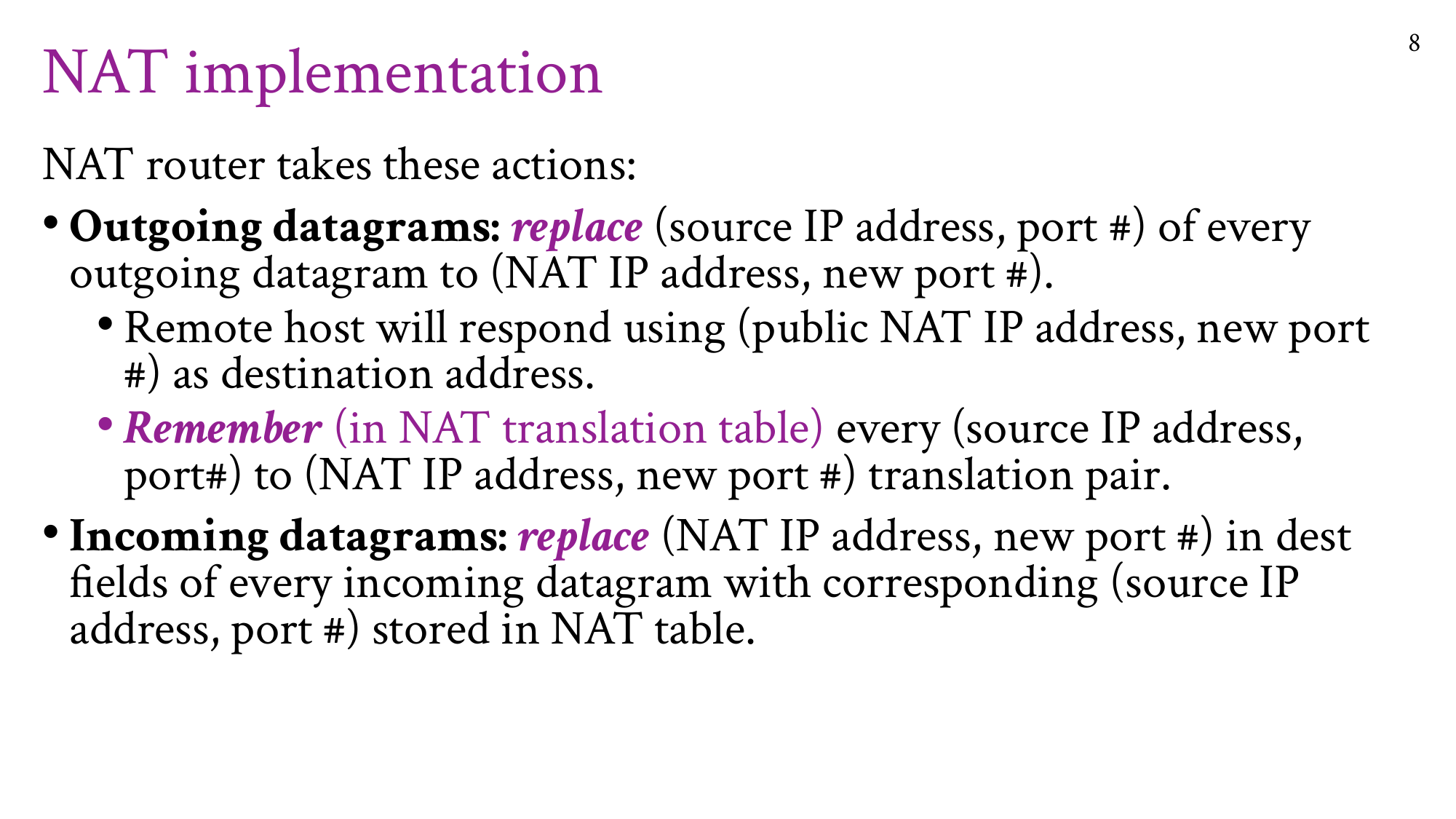

# NAT implementation
NAT router takes these actions:
Outgoing datagrams: replace (source IP address, port #) of every outgoing datagram to (NAT IP address, new port #).
Remote host will respond using (public NAT IP address, new port #) as destination address.
Remember (in NAT translation table) every (source IP address, port#) to (NAT IP address, new port #) translation pair.
Incoming datagrams: replace (NAT IP address, new port #) in dest fields of every incoming datagram with corresponding (source IP address, port #) stored in NAT table.